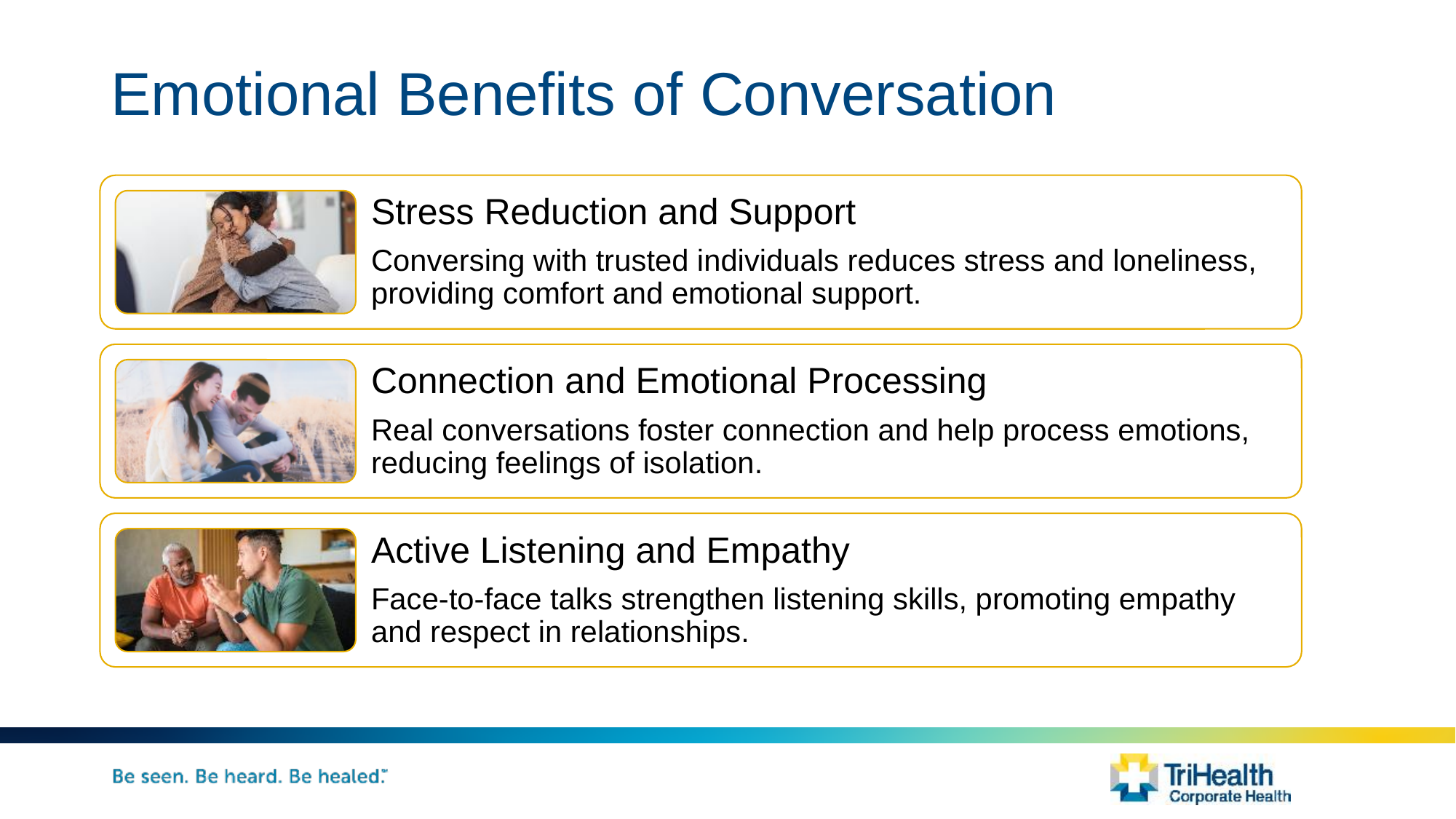

# Emotional Benefits of Conversation
Stress Reduction and Support
Conversing with trusted individuals reduces stress and loneliness, providing comfort and emotional support.
Connection and Emotional Processing
Real conversations foster connection and help process emotions, reducing feelings of isolation.
Active Listening and Empathy
Face-to-face talks strengthen listening skills, promoting empathy and respect in relationships.